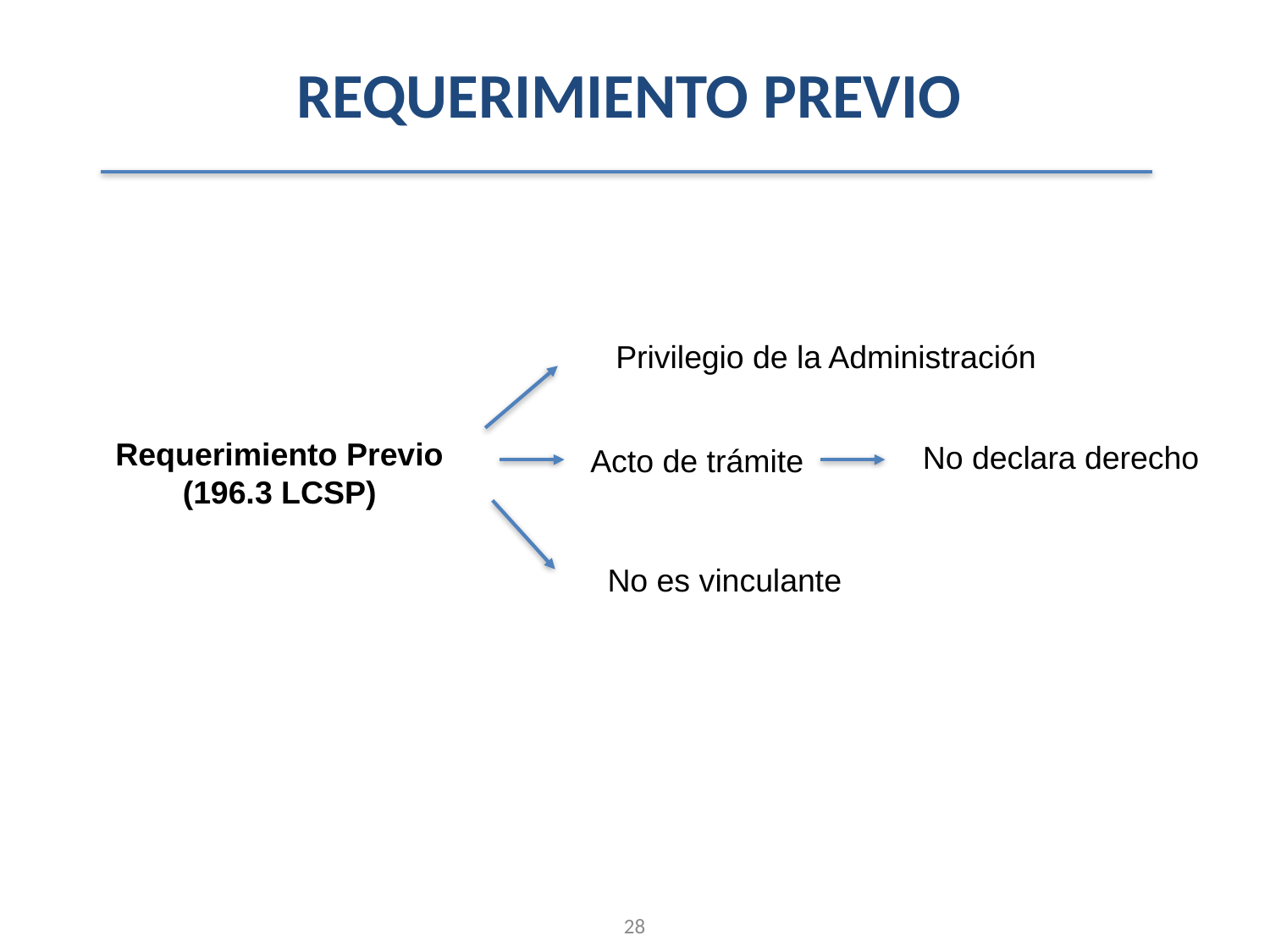

REQUERIMIENTO PREVIO

Privilegio de la Administración
Requerimiento Previo
(196.3 LCSP)
No declara derecho
Acto de trámite
No es vinculante
28